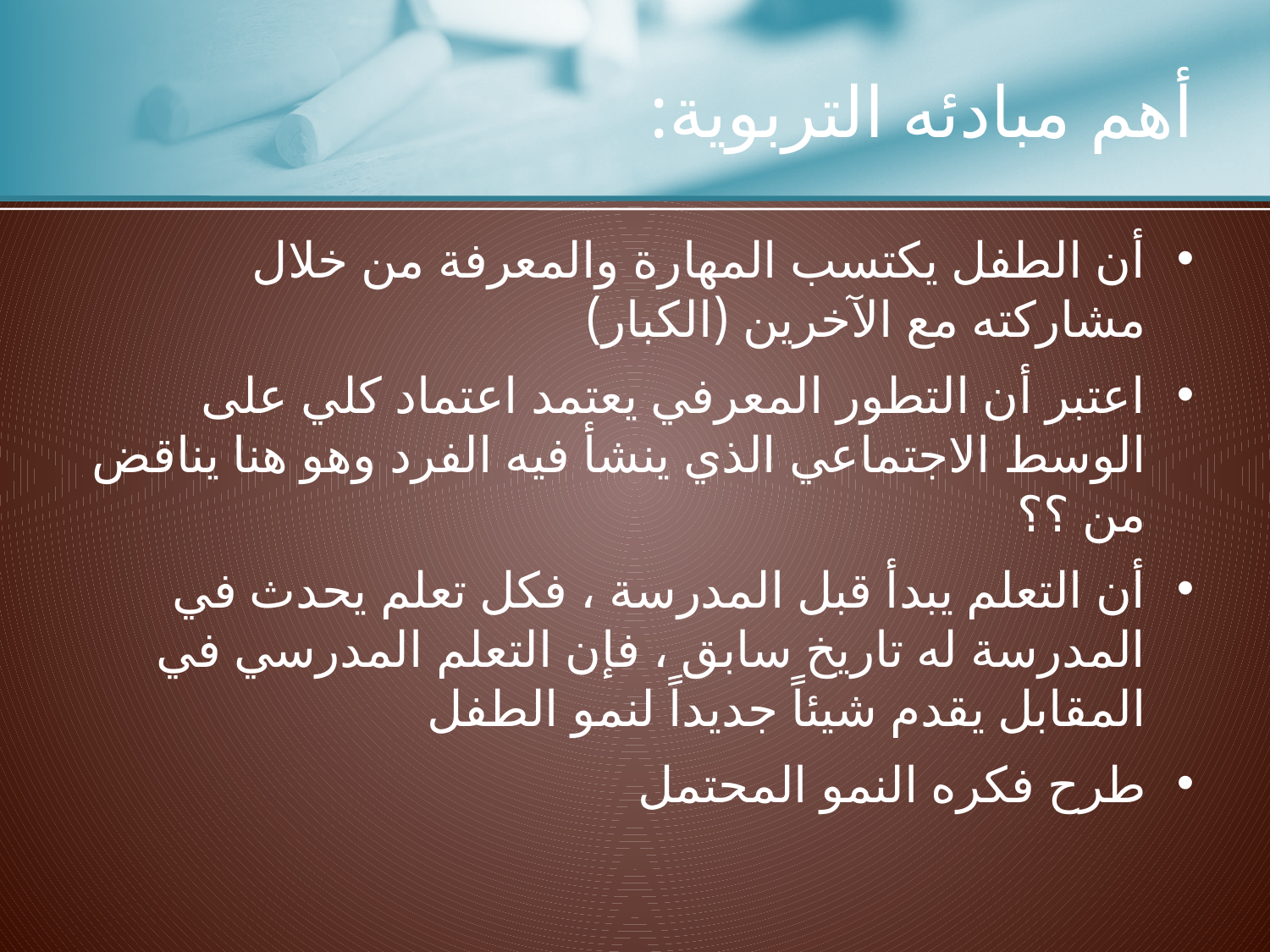

# أهم مبادئه التربوية:
أن الطفل يكتسب المهارة والمعرفة من خلال مشاركته مع الآخرين (الكبار)
اعتبر أن التطور المعرفي يعتمد اعتماد كلي على الوسط الاجتماعي الذي ينشأ فيه الفرد وهو هنا يناقض من ؟؟
أن التعلم يبدأ قبل المدرسة ، فكل تعلم يحدث في المدرسة له تاريخ سابق ، فإن التعلم المدرسي في المقابل يقدم شيئاً جديداً لنمو الطفل
طرح فكره النمو المحتمل